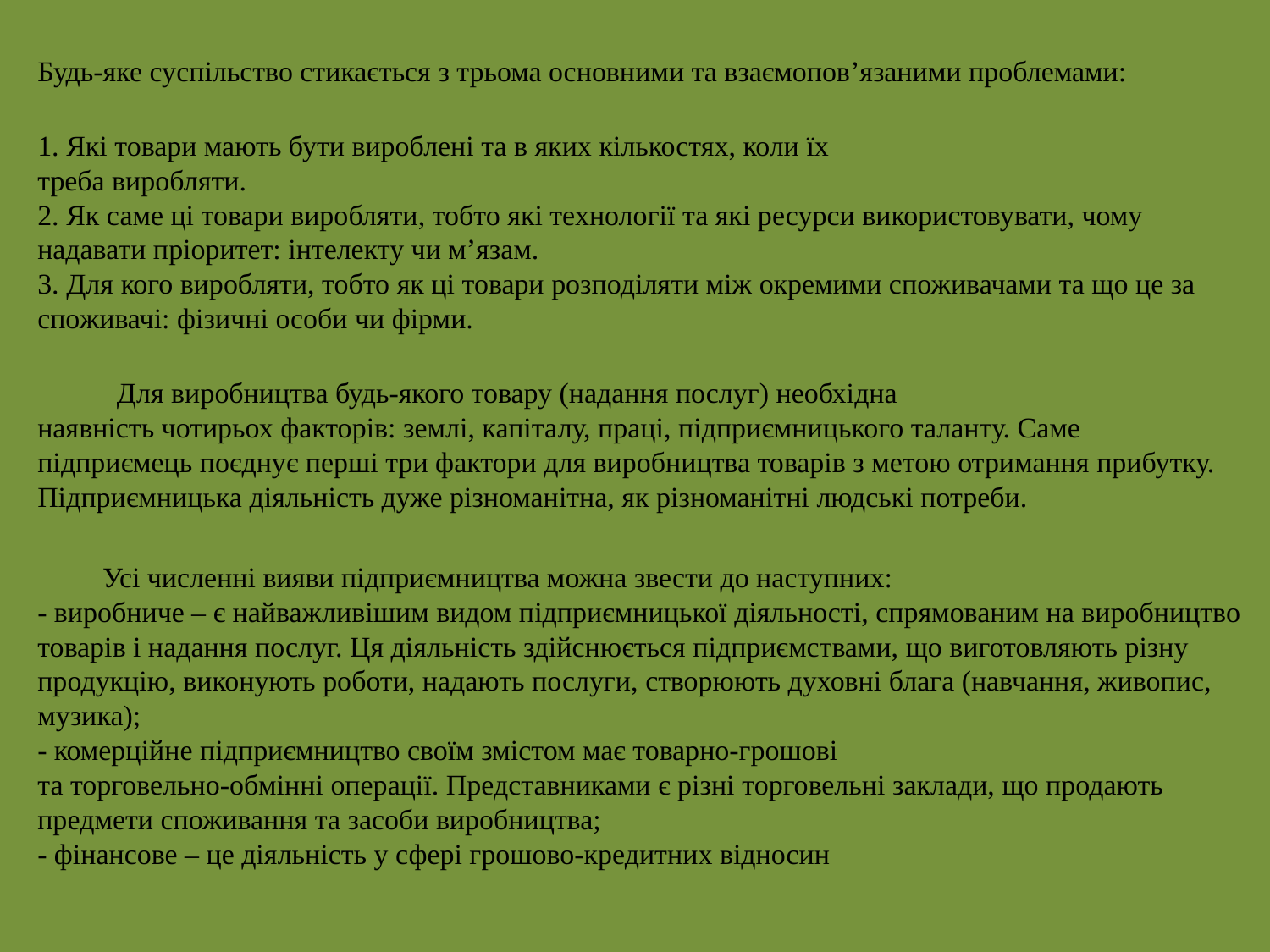

Будь-яке суспільство стикається з трьома основними та взаємопов’язаними проблемами:
1. Які товари мають бути вироблені та в яких кількостях, коли їх
треба виробляти.
2. Як саме ці товари виробляти, тобто які технології та які ресурси використовувати, чому надавати пріоритет: інтелекту чи м’язам.
3. Для кого виробляти, тобто як ці товари розподіляти між окремими споживачами та що це за споживачі: фізичні особи чи фірми.
           Для виробництва будь-якого товару (надання послуг) необхідна
наявність чотирьох факторів: землі, капіталу, праці, підприємницького таланту. Саме підприємець поєднує перші три фактори для виробництва товарів з метою отримання прибутку. Підприємницька діяльність дуже різноманітна, як різноманітні людські потреби.

         Усі численні вияви підприємництва можна звести до наступних:
- виробниче – є найважливішим видом підприємницької діяльності, спрямованим на виробництво товарів і надання послуг. Ця діяльність здійснюється підприємствами, що виготовляють різну продукцію, виконують роботи, надають послуги, створюють духовні блага (навчання, живопис, музика);
- комерційне підприємництво своїм змістом має товарно-грошові
та торговельно-обмінні операції. Представниками є різні торговельні заклади, що продають предмети споживання та засоби виробництва;
- фінансове – це діяльність у сфері грошово-кредитних відносин